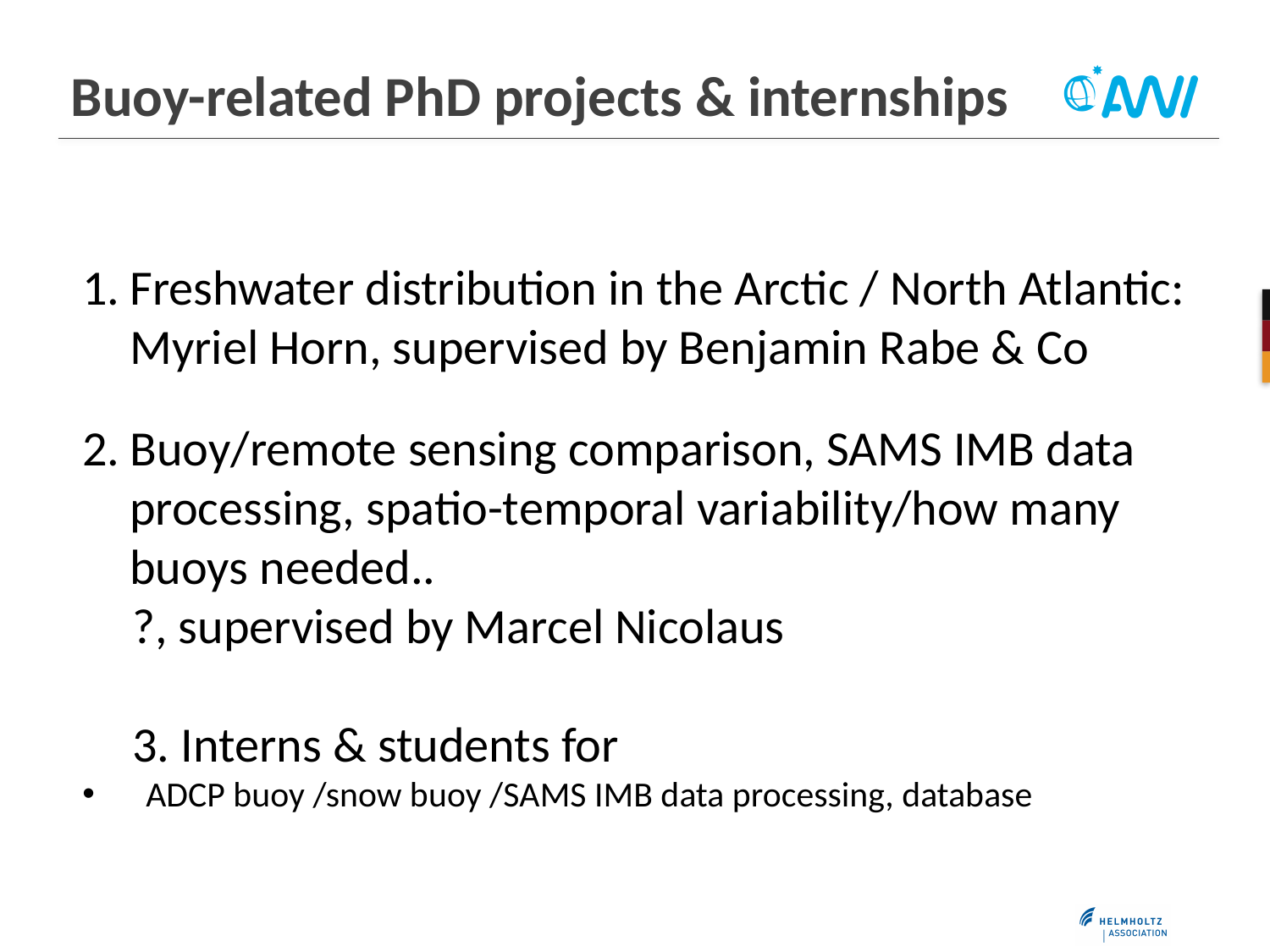

# Buoy-related PhD projects & internships
Freshwater distribution in the Arctic / North Atlantic: Myriel Horn, supervised by Benjamin Rabe & Co
Buoy/remote sensing comparison, SAMS IMB data processing, spatio-temporal variability/how many buoys needed..
?, supervised by Marcel Nicolaus

3. Interns & students for
ADCP buoy /snow buoy /SAMS IMB data processing, database